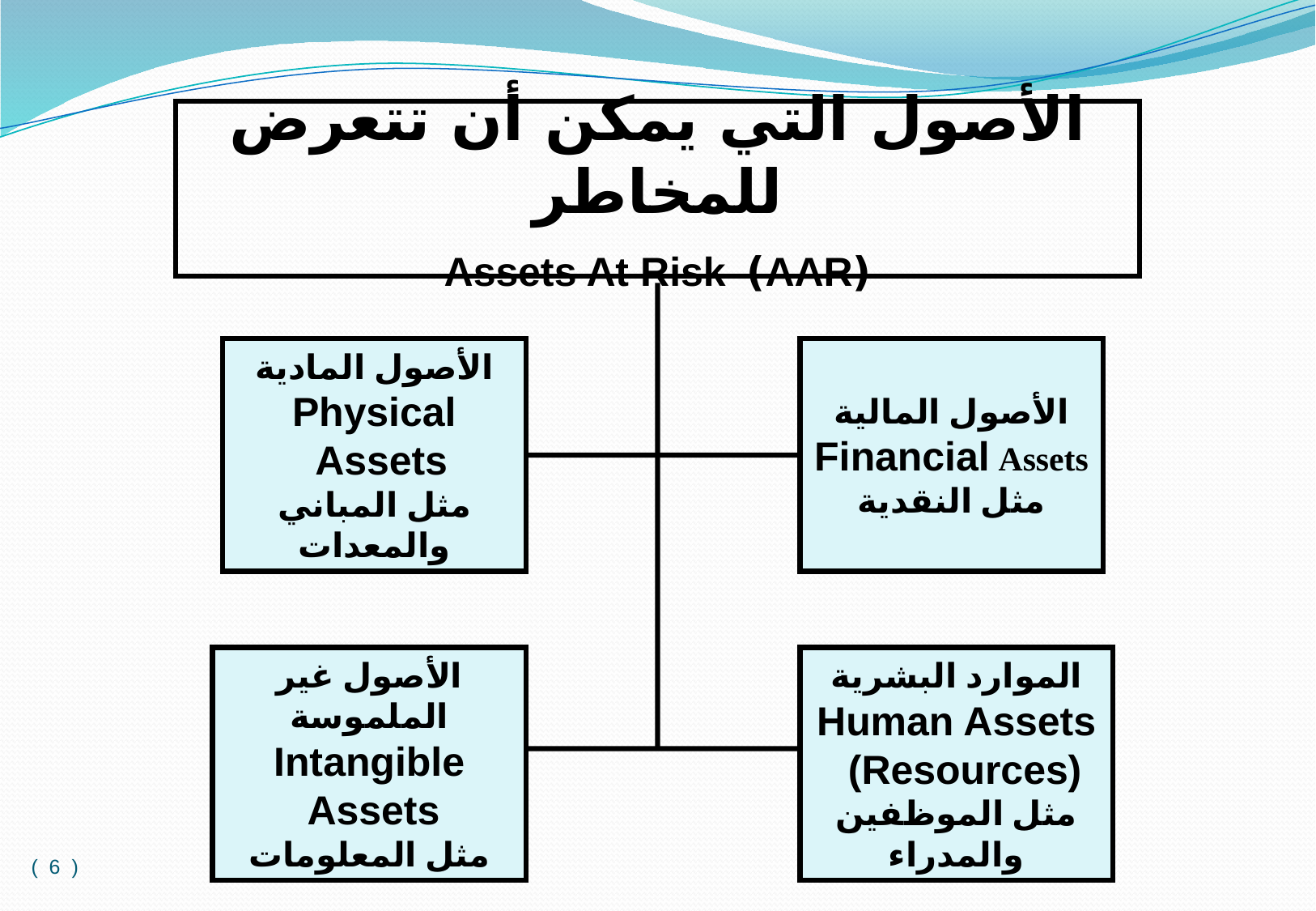

الأصول التي يمكن أن تتعرض للمخاطر
(AAR) Assets At Risk

الأصول المادية Physical Assets
مثل المباني والمعدات
الأصول المالية Financial Assets
مثل النقدية

الأصول غير الملموسة Intangible Assets
مثل المعلومات
الموارد البشرية Human Assets (Resources)
مثل الموظفين والمدراء

(  6  )